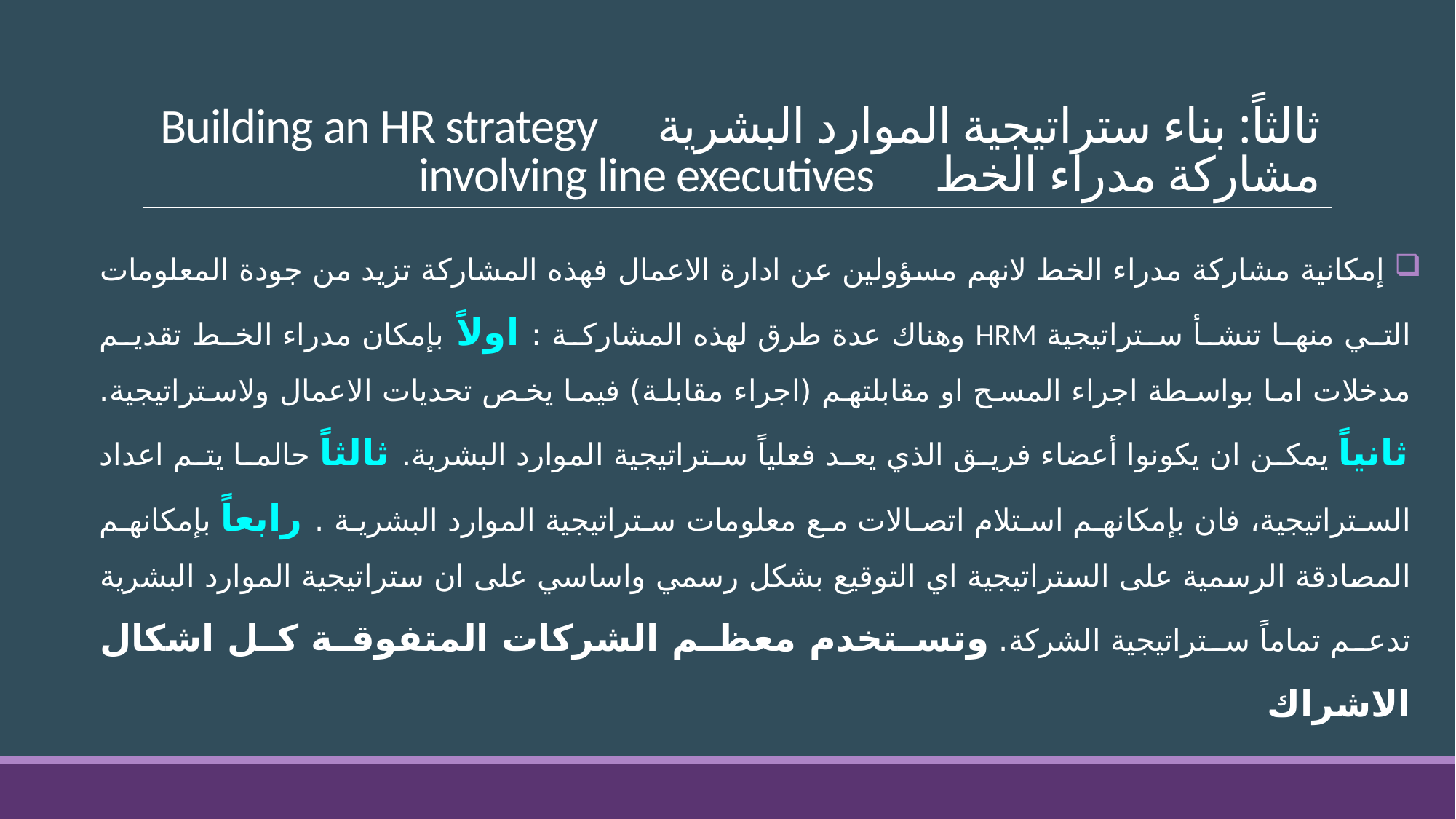

# ثالثاً: بناء ستراتيجية الموارد البشرية     Building an HR strategy مشاركة مدراء الخط     involving line executives
 إمكانية مشاركة مدراء الخط لانهم مسؤولين عن ادارة الاعمال فهذه المشاركة تزيد من جودة المعلومات التي منها تنشأ ستراتيجية HRM وهناك عدة طرق لهذه المشاركة : اولاً بإمكان مدراء الخط تقديم مدخلات اما بواسطة اجراء المسح او مقابلتهم (اجراء مقابلة) فيما يخص تحديات الاعمال ولاستراتيجية. ثانياً يمكن ان يكونوا أعضاء فريق الذي يعد فعلياً ستراتيجية الموارد البشرية. ثالثاً حالما يتم اعداد الستراتيجية، فان بإمكانهم استلام اتصالات مع معلومات ستراتيجية الموارد البشرية . رابعاً بإمكانهم المصادقة الرسمية على الستراتيجية اي التوقيع بشكل رسمي واساسي على ان ستراتيجية الموارد البشرية تدعم تماماً ستراتيجية الشركة. وتستخدم معظم الشركات المتفوقة كل اشكال الاشراك